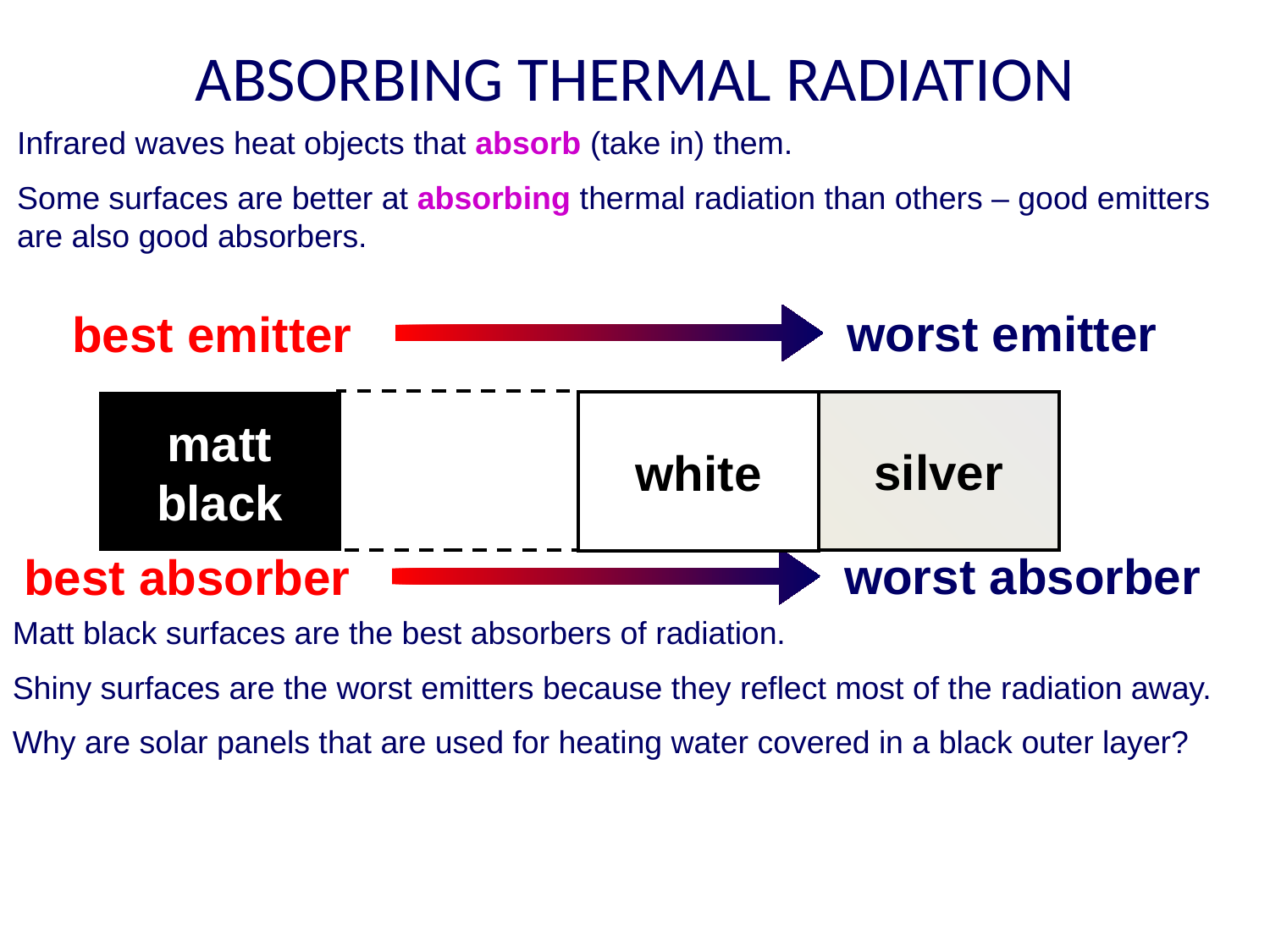

ABSORBING THERMAL RADIATION
Infrared waves heat objects that absorb (take in) them.

Some surfaces are better at absorbing thermal radiation than others – good emitters are also good absorbers.
worst emitter
best emitter

silver
matt
black
white
worst absorber
best absorber

Matt black surfaces are the best absorbers of radiation.

Shiny surfaces are the worst emitters because they reflect most of the radiation away.

Why are solar panels that are used for heating water covered in a black outer layer?